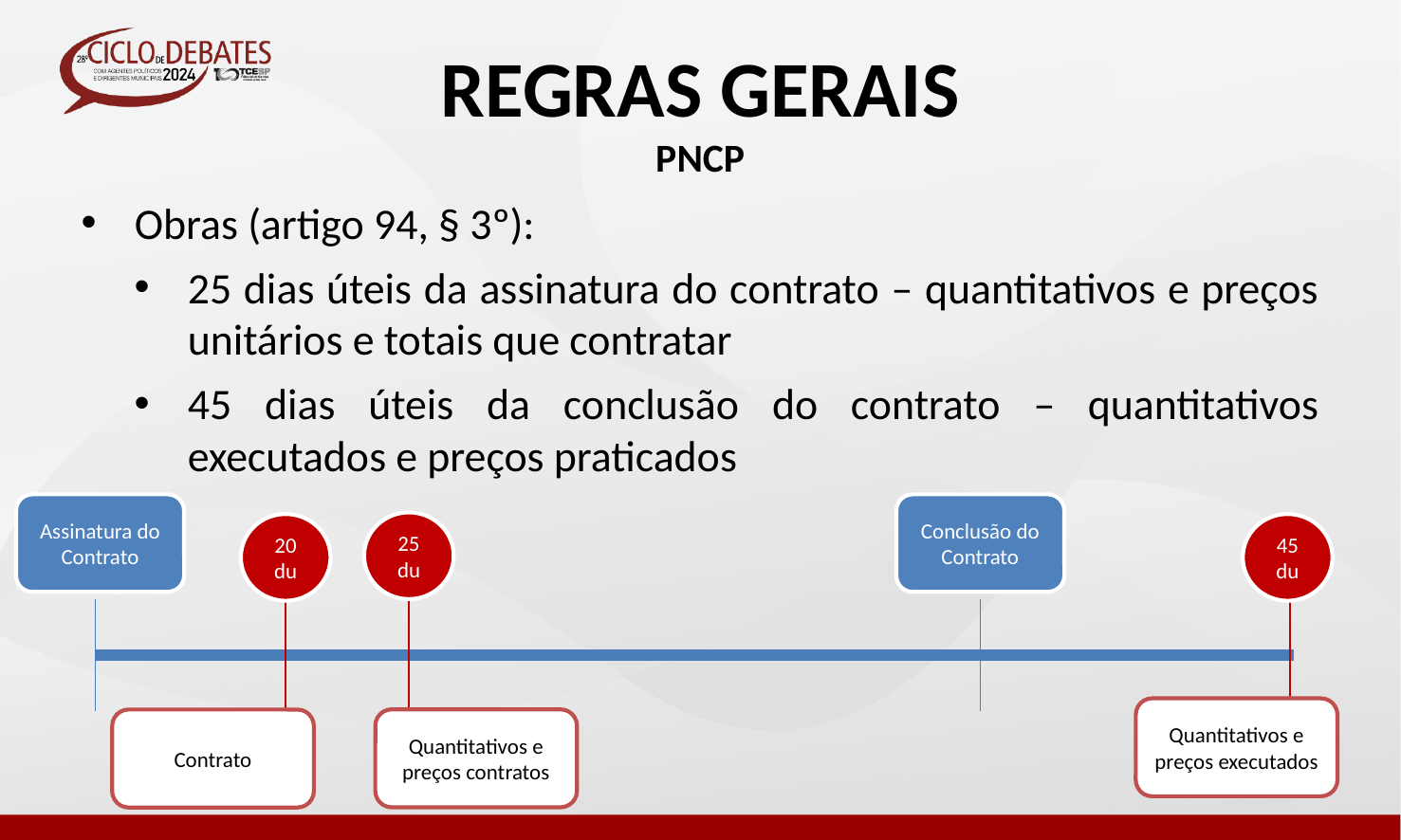

REGRAS GERAIS
PNCP
Obras (artigo 94, § 3º):
25 dias úteis da assinatura do contrato – quantitativos e preços unitários e totais que contratar
45 dias úteis da conclusão do contrato – quantitativos executados e preços praticados
Assinatura do Contrato
Conclusão do Contrato
25 du
20 du
45 du
Quantitativos e preços executados
Quantitativos e preços contratos
Contrato